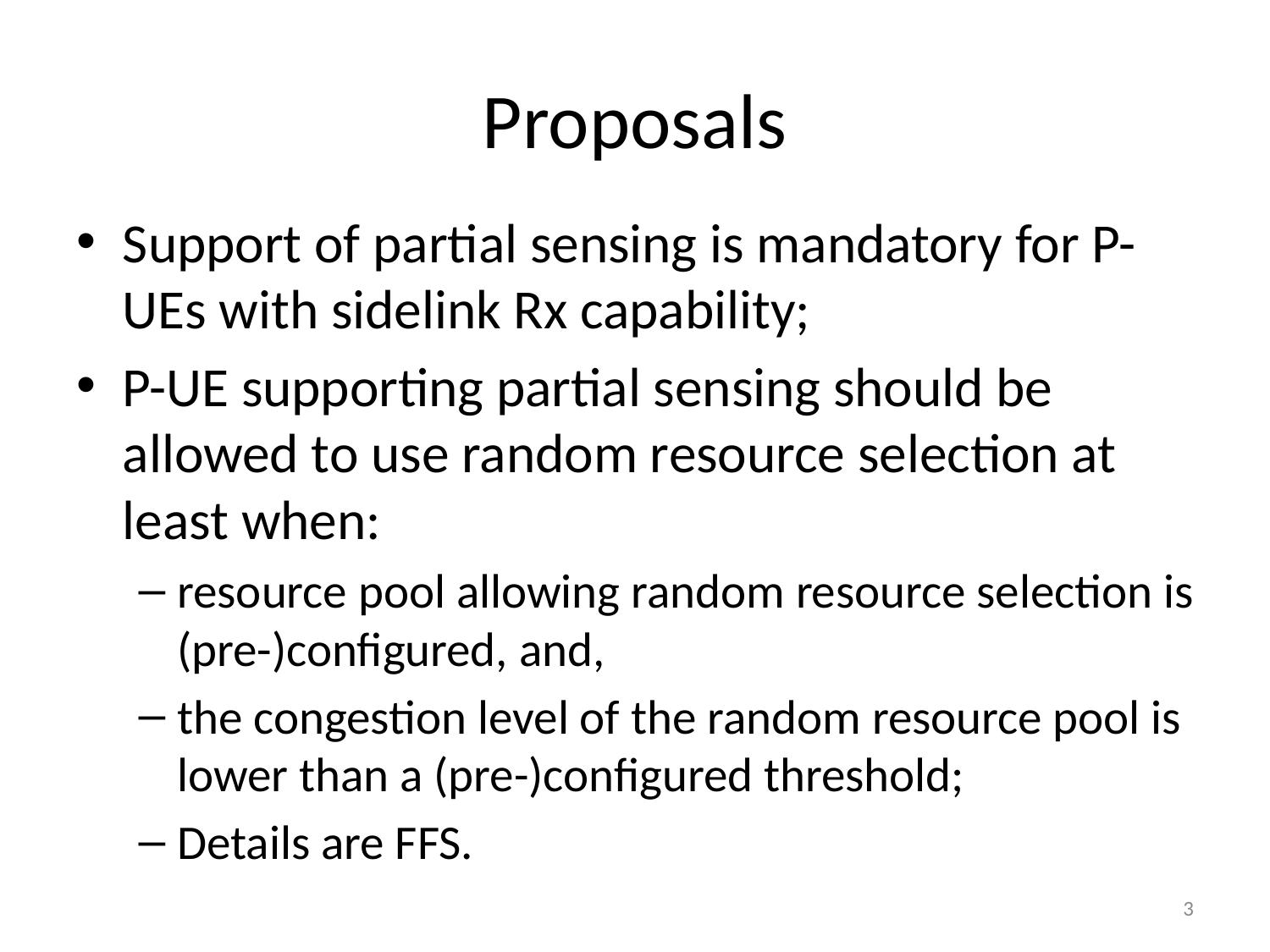

# Proposals
Support of partial sensing is mandatory for P-UEs with sidelink Rx capability;
P-UE supporting partial sensing should be allowed to use random resource selection at least when:
resource pool allowing random resource selection is (pre-)configured, and,
the congestion level of the random resource pool is lower than a (pre-)configured threshold;
Details are FFS.
3